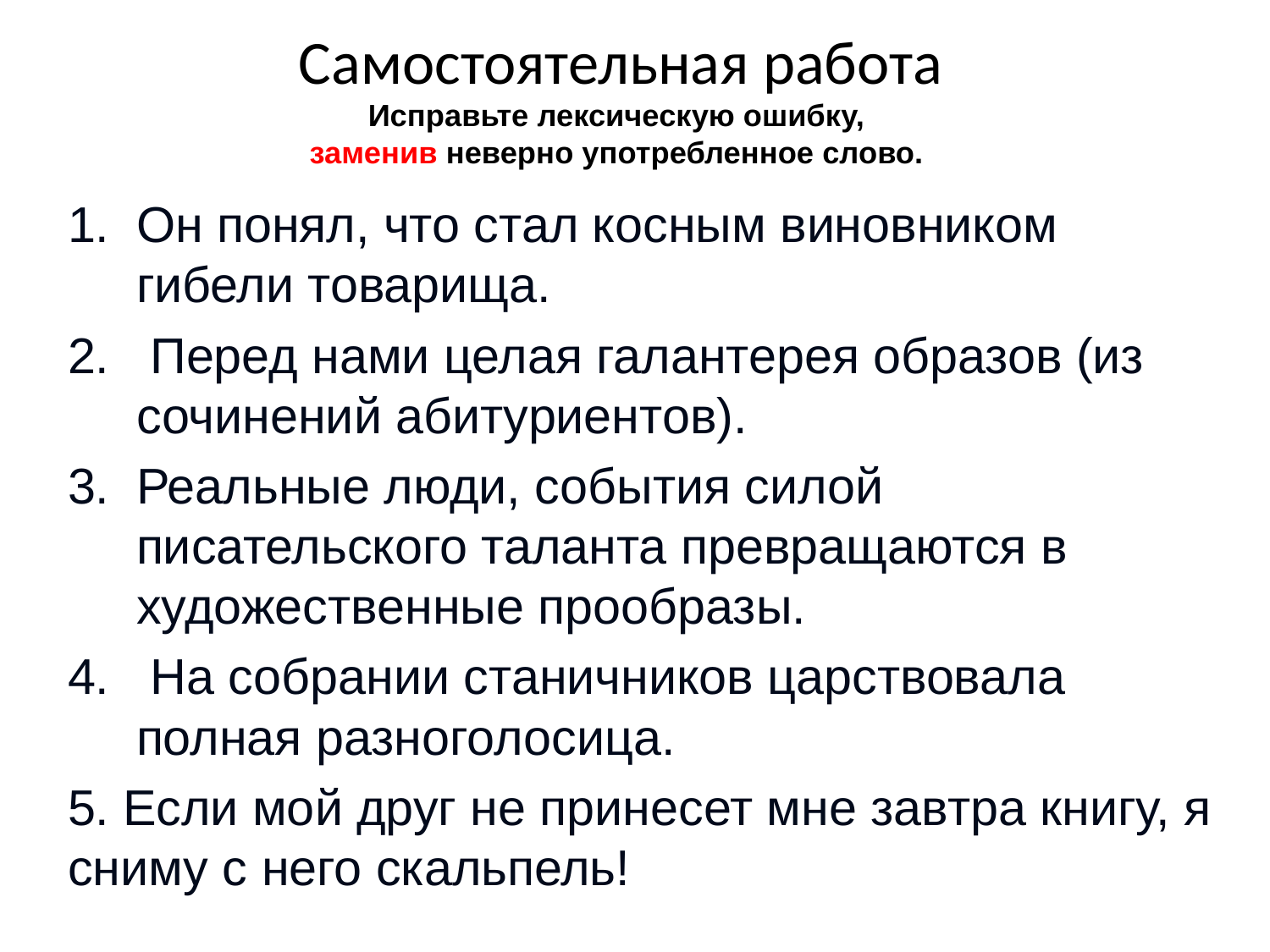

# Самостоятельная работа Исправьте лексическую ошибку, заменив неверно употребленное слово.
Он понял, что стал косным виновником гибели товарища.
 Перед нами целая галантерея образов (из сочинений абитуриентов).
Реальные люди, события силой писательского таланта превращаются в художественные прообразы.
 На собрании станичников царствовала полная разноголосица.
5. Если мой друг не принесет мне завтра книгу, я сниму с него скальпель!